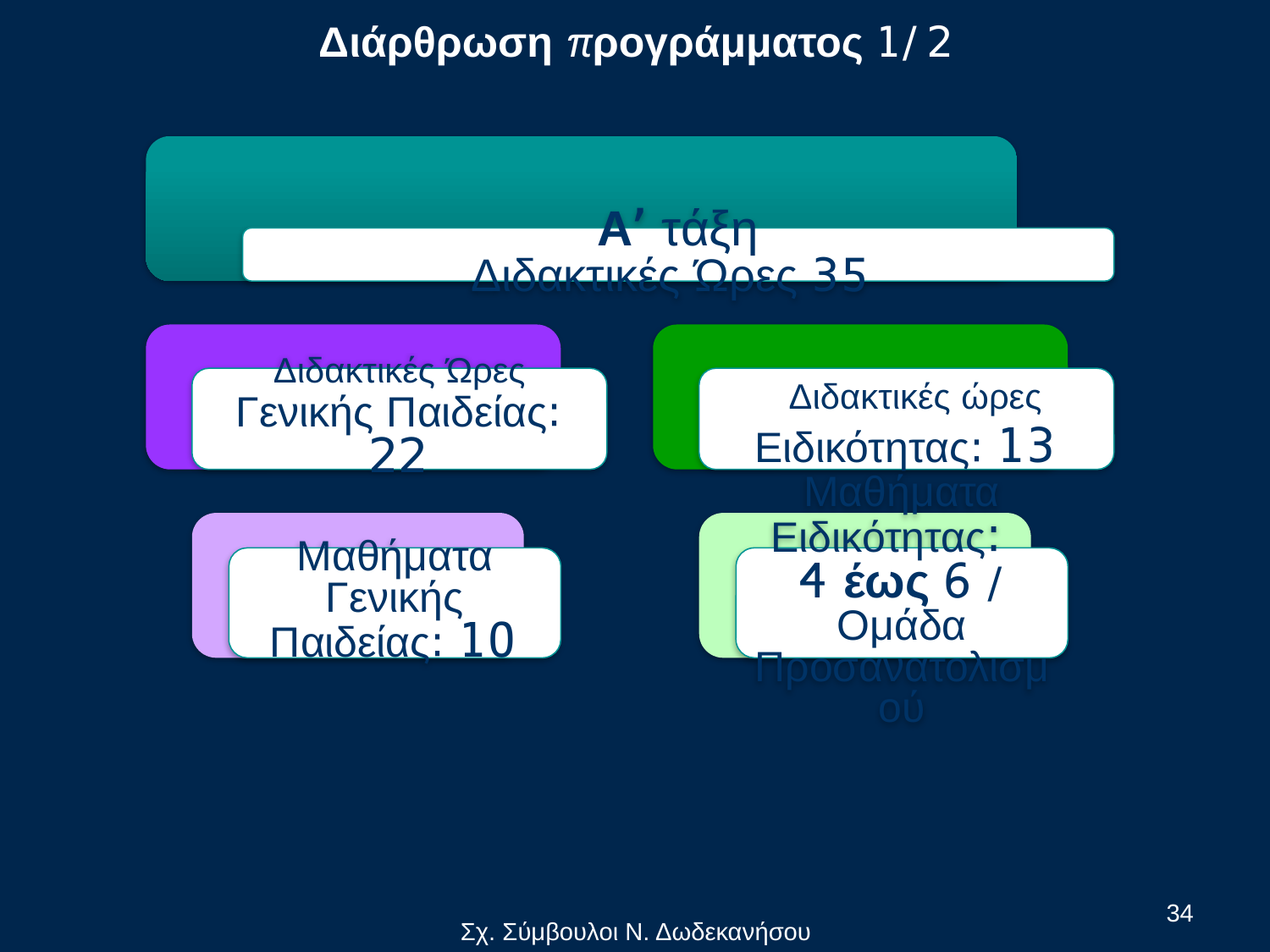

# Διάρθρωση προγράμματος 1/2
Α’ τάξη
Διδακτικές Ώρες 35
Διδακτικές Ώρες
Γενικής Παιδείας: 22
Μαθήματα Γενικής Παιδείας: 10
 Διδακτικές ώρες
Ειδικότητας: 13
Μαθήματα Ειδικότητας:   4 έως 6 /
Ομάδα Προσανατολισμού
34
Σχ. Σύμβουλοι Ν. Δωδεκανήσου